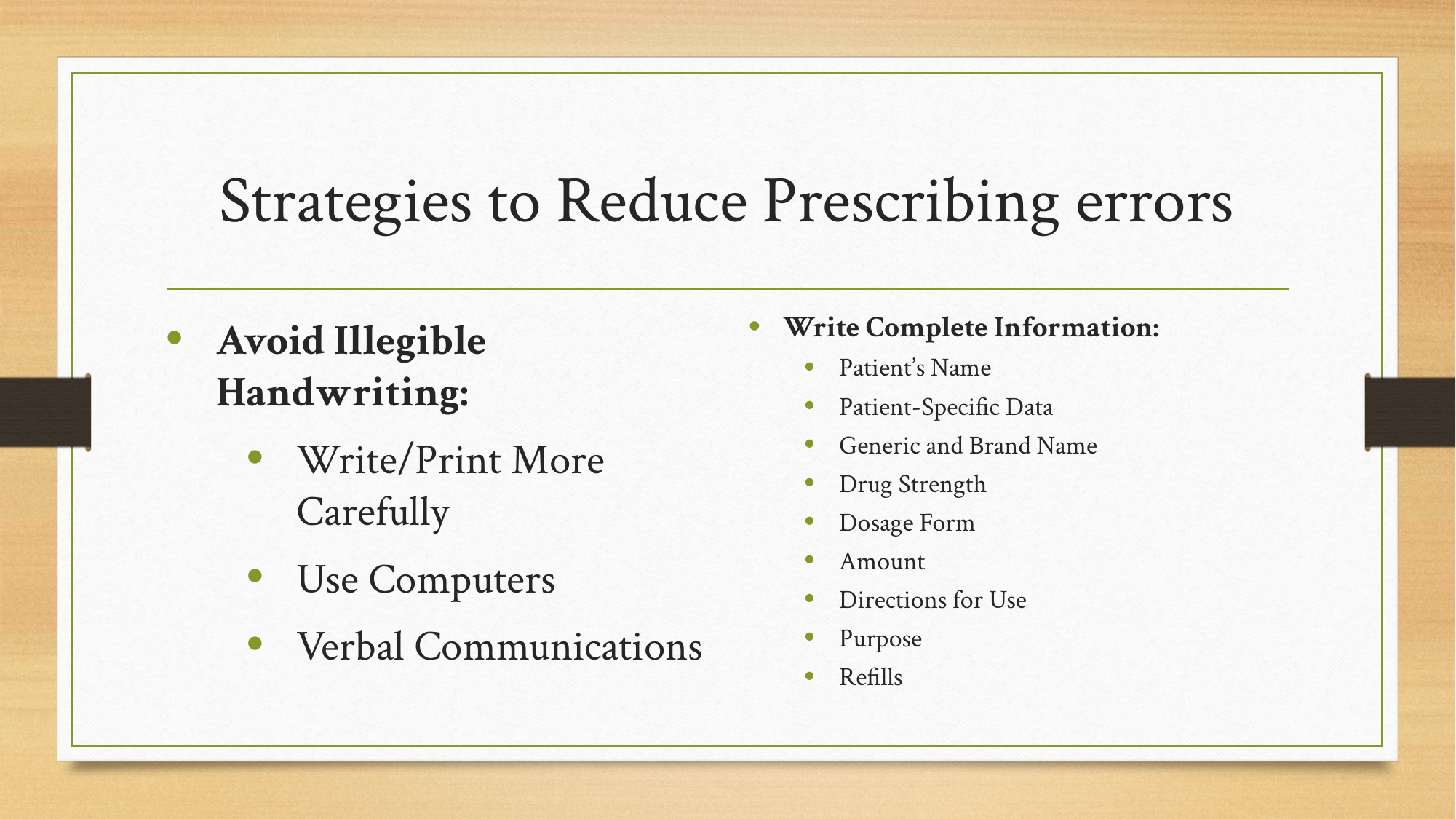

# Strategies to Reduce Prescribing errors
Avoid Illegible Handwriting:
Write/Print More Carefully
Use Computers
Verbal Communications

Write Complete Information:
Patient’s Name
Patient-Specific Data
Generic and Brand Name
Drug Strength
Dosage Form
Amount
Directions for Use
Purpose
Refills